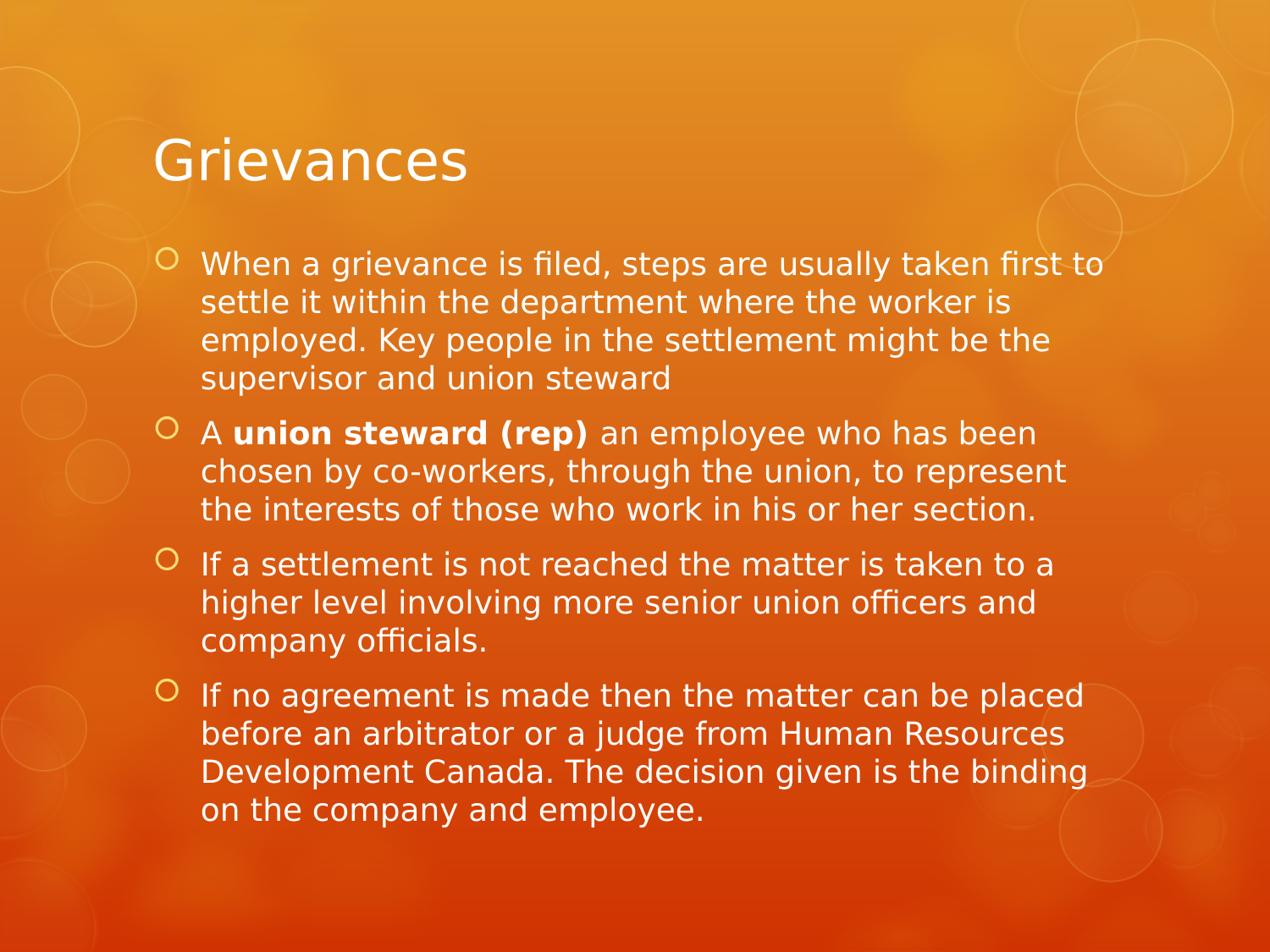

# Grievances
When a grievance is filed, steps are usually taken first to settle it within the department where the worker is employed. Key people in the settlement might be the supervisor and union steward
A union steward (rep) an employee who has been chosen by co-workers, through the union, to represent the interests of those who work in his or her section.
If a settlement is not reached the matter is taken to a higher level involving more senior union officers and company officials.
If no agreement is made then the matter can be placed before an arbitrator or a judge from Human Resources Development Canada. The decision given is the binding on the company and employee.